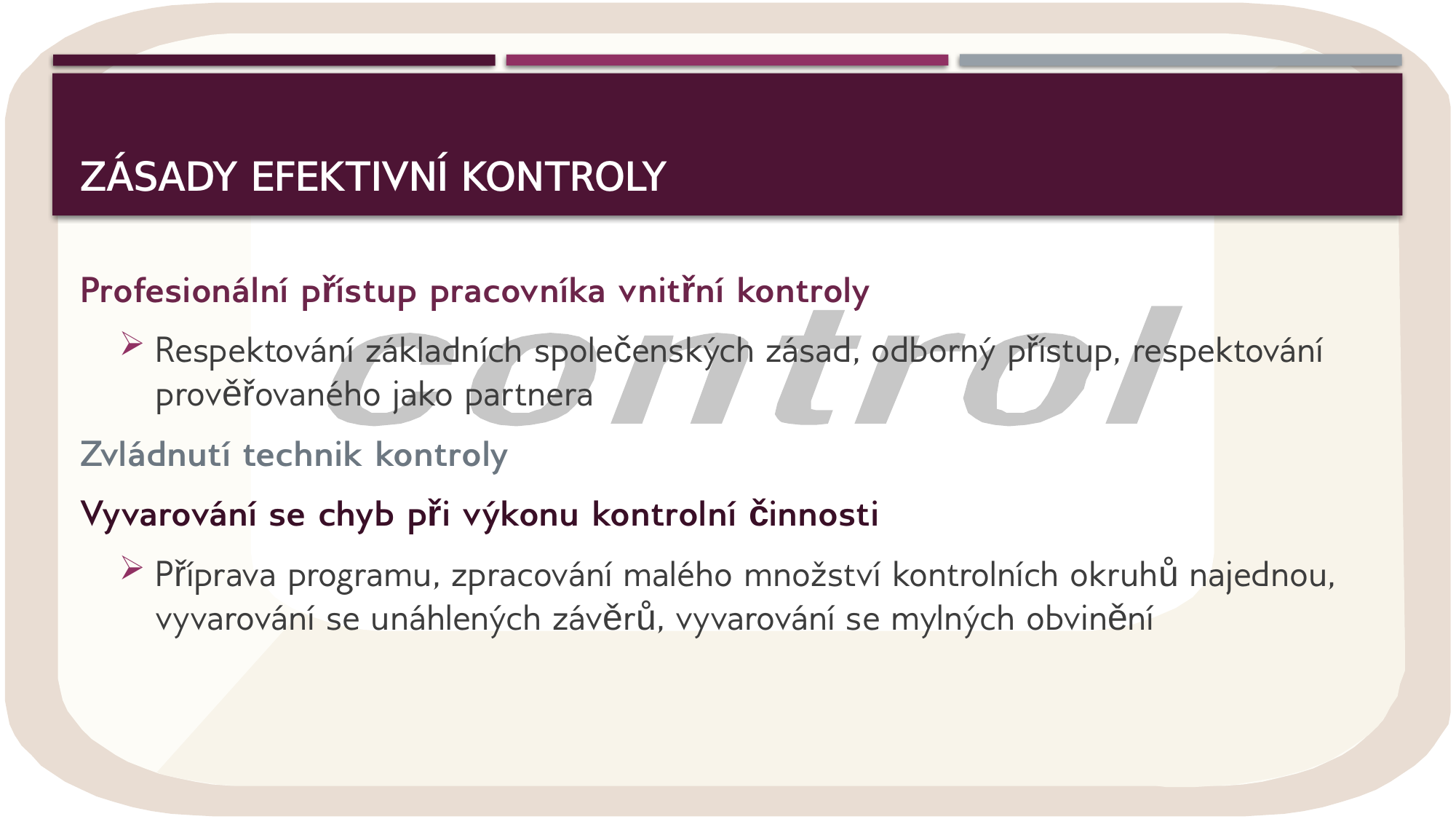

# Zásady efektivní kontroly
Profesionální přístup pracovníka vnitřní kontroly
Respektování základních společenských zásad, odborný přístup, respektování prověřovaného jako partnera
Zvládnutí technik kontroly
Vyvarování se chyb při výkonu kontrolní činnosti
Příprava programu, zpracování malého množství kontrolních okruhů najednou, vyvarování se unáhlených závěrů, vyvarování se mylných obvinění